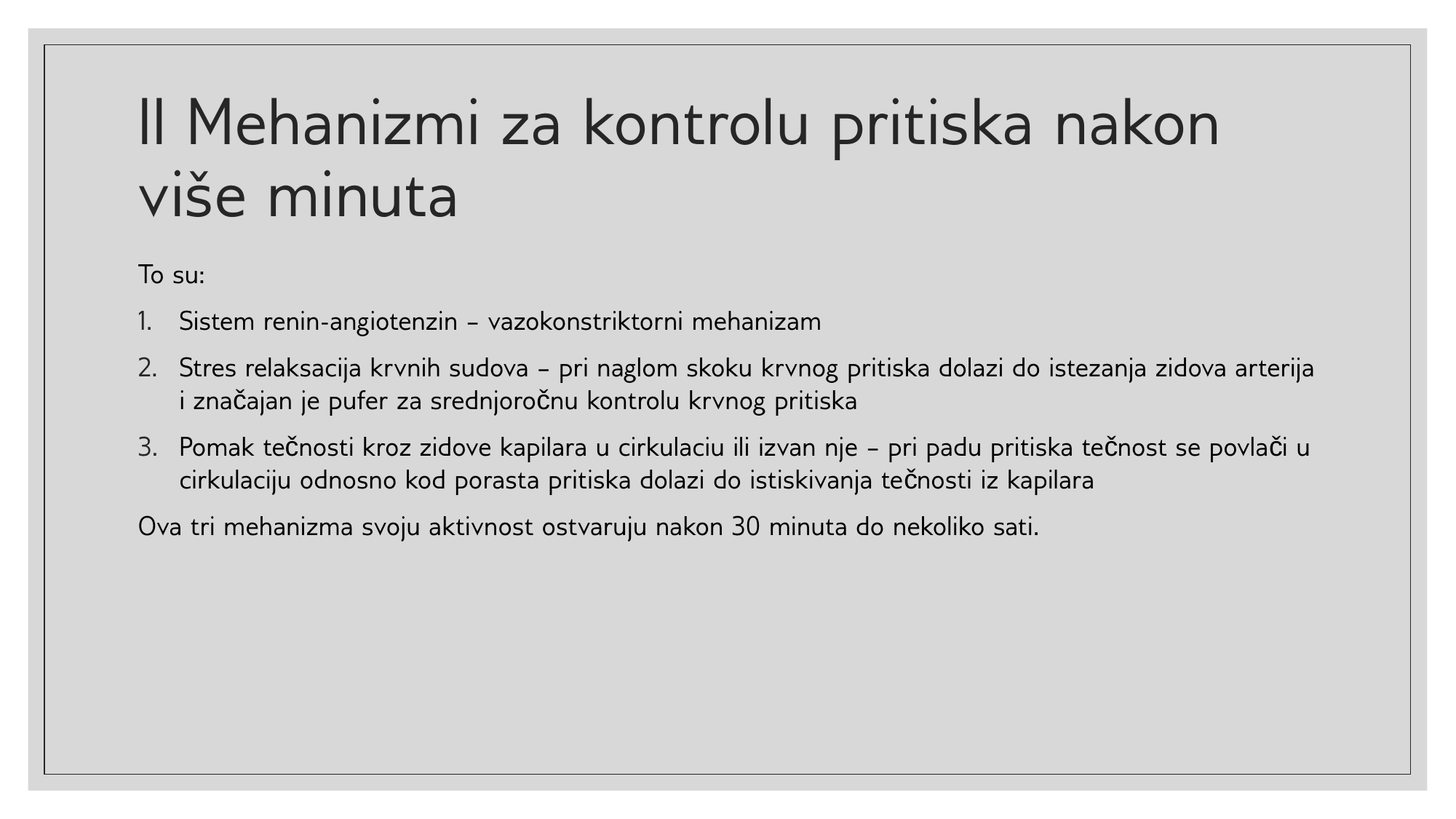

# II Mehanizmi za kontrolu pritiska nakon više minuta
To su:
Sistem renin-angiotenzin – vazokonstriktorni mehanizam
Stres relaksacija krvnih sudova – pri naglom skoku krvnog pritiska dolazi do istezanja zidova arterija i značajan je pufer za srednjoročnu kontrolu krvnog pritiska
Pomak tečnosti kroz zidove kapilara u cirkulaciu ili izvan nje – pri padu pritiska tečnost se povlači u cirkulaciju odnosno kod porasta pritiska dolazi do istiskivanja tečnosti iz kapilara
Ova tri mehanizma svoju aktivnost ostvaruju nakon 30 minuta do nekoliko sati.